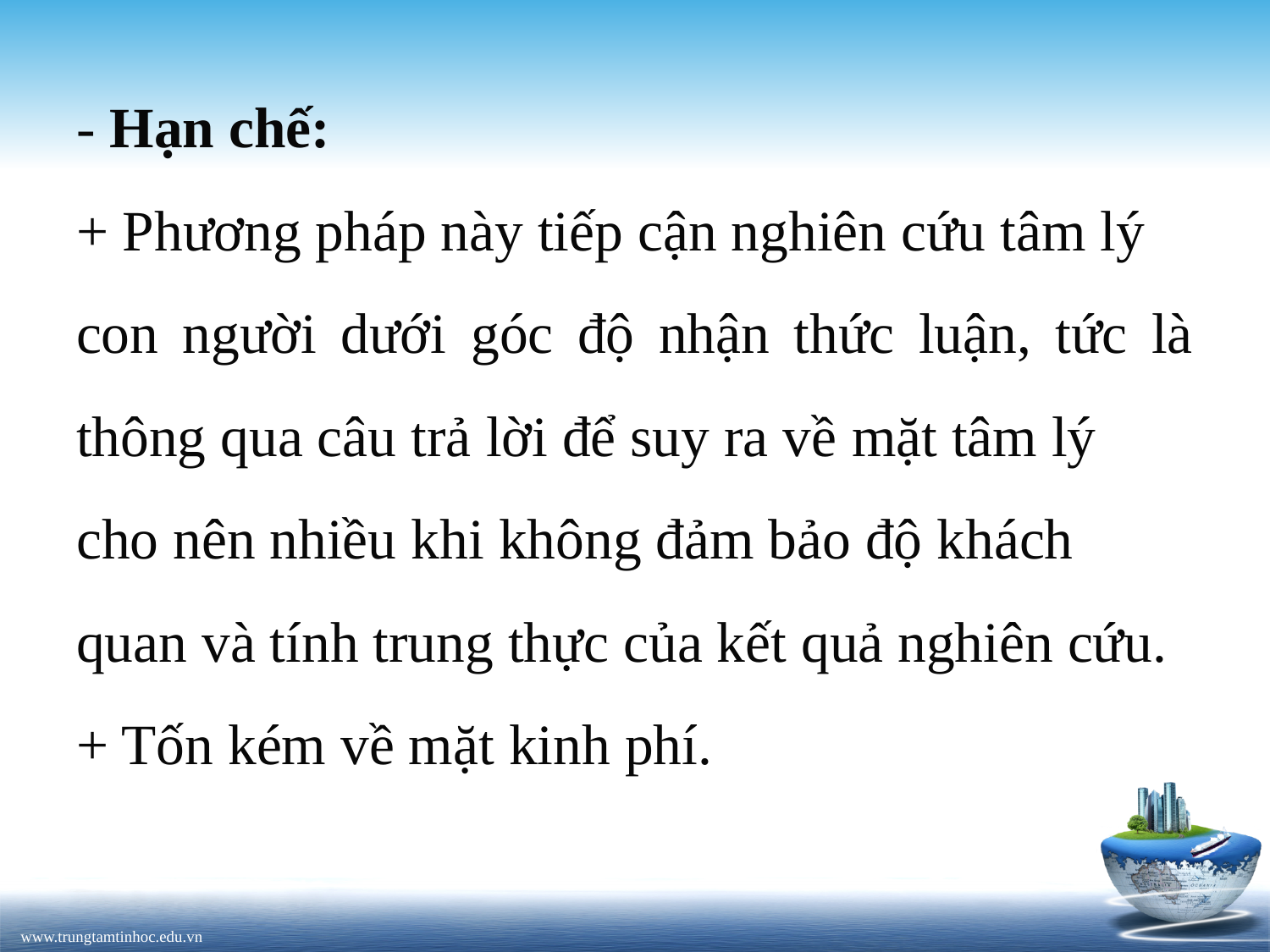

- Hạn chế:
+ Phương pháp này tiếp cận nghiên cứu tâm lý
con người dưới góc độ nhận thức luận, tức là thông qua câu trả lời để suy ra về mặt tâm lý
cho nên nhiều khi không đảm bảo độ khách
quan và tính trung thực của kết quả nghiên cứu.
+ Tốn kém về mặt kinh phí.